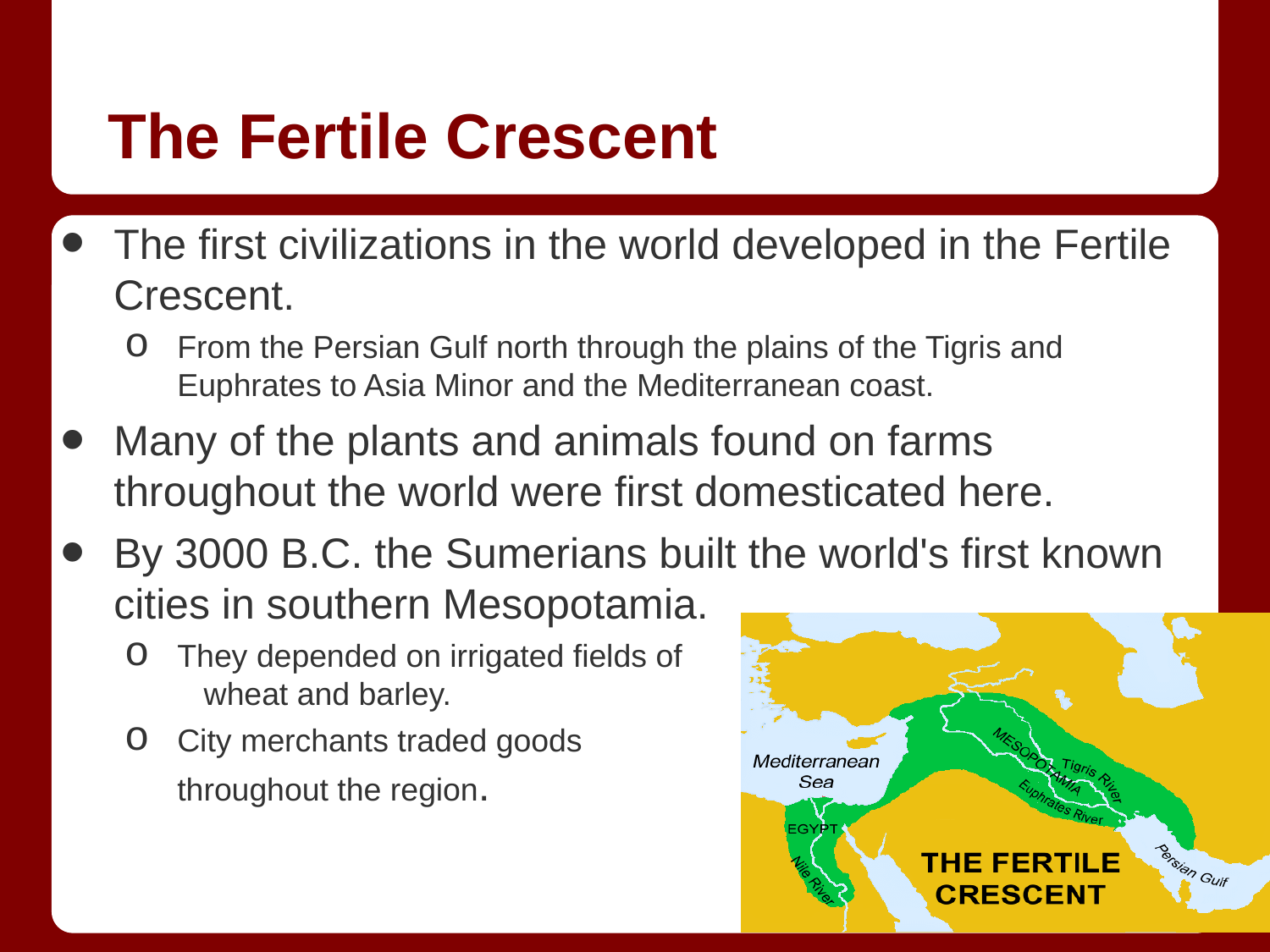

# The Fertile Crescent
The first civilizations in the world developed in the Fertile Crescent.
From the Persian Gulf north through the plains of the Tigris and Euphrates to Asia Minor and the Mediterranean coast.
Many of the plants and animals found on farms throughout the world were first domesticated here.
By 3000 B.C. the Sumerians built the world's first known cities in southern Mesopotamia.
They depended on irrigated fields of                                                              wheat and barley.
City merchants traded goods                                                                   throughout the region.